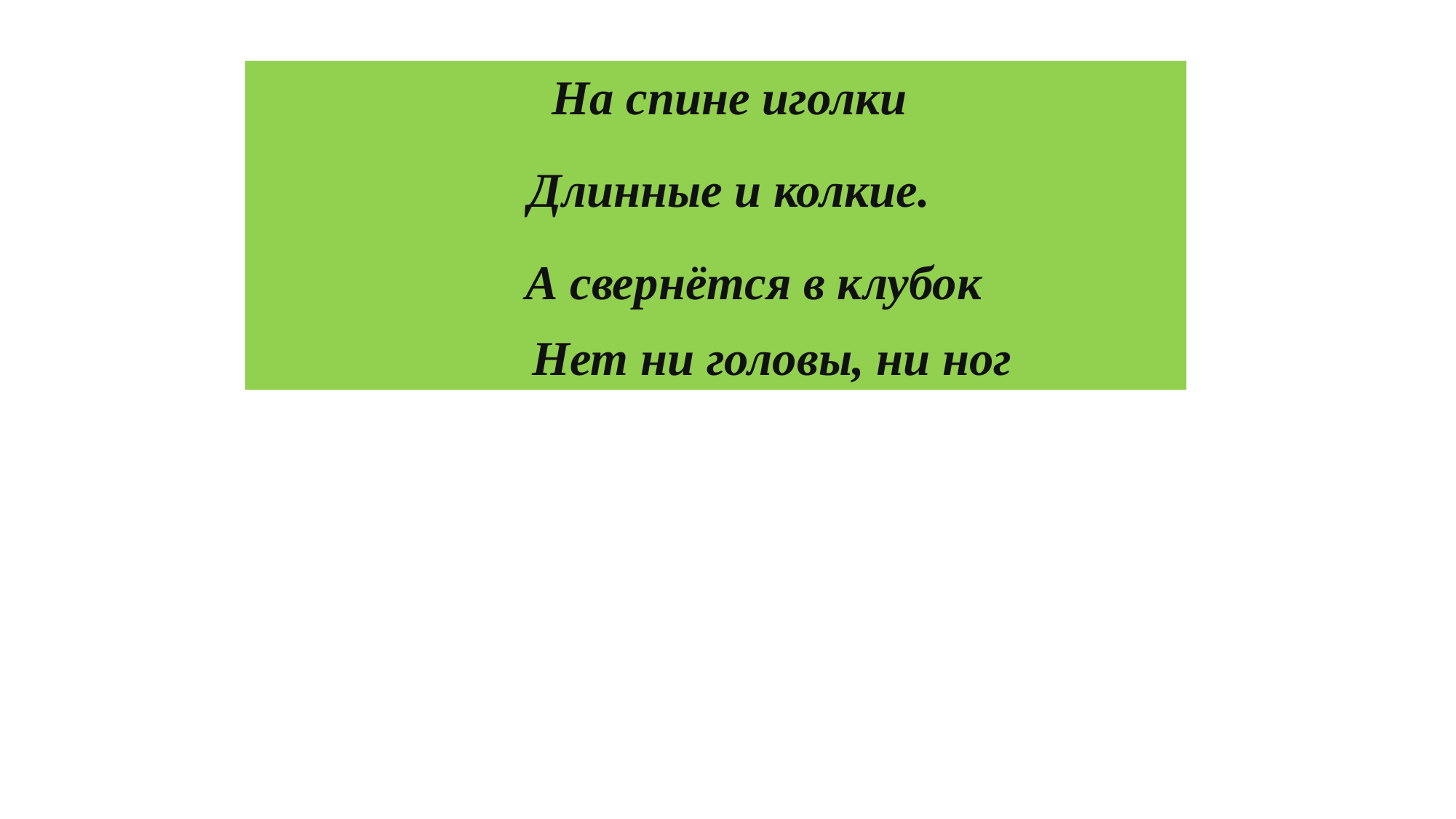

На спине иголки
Длинные и колкие.
    А свернётся в клубок
       Нет ни головы, ни ног